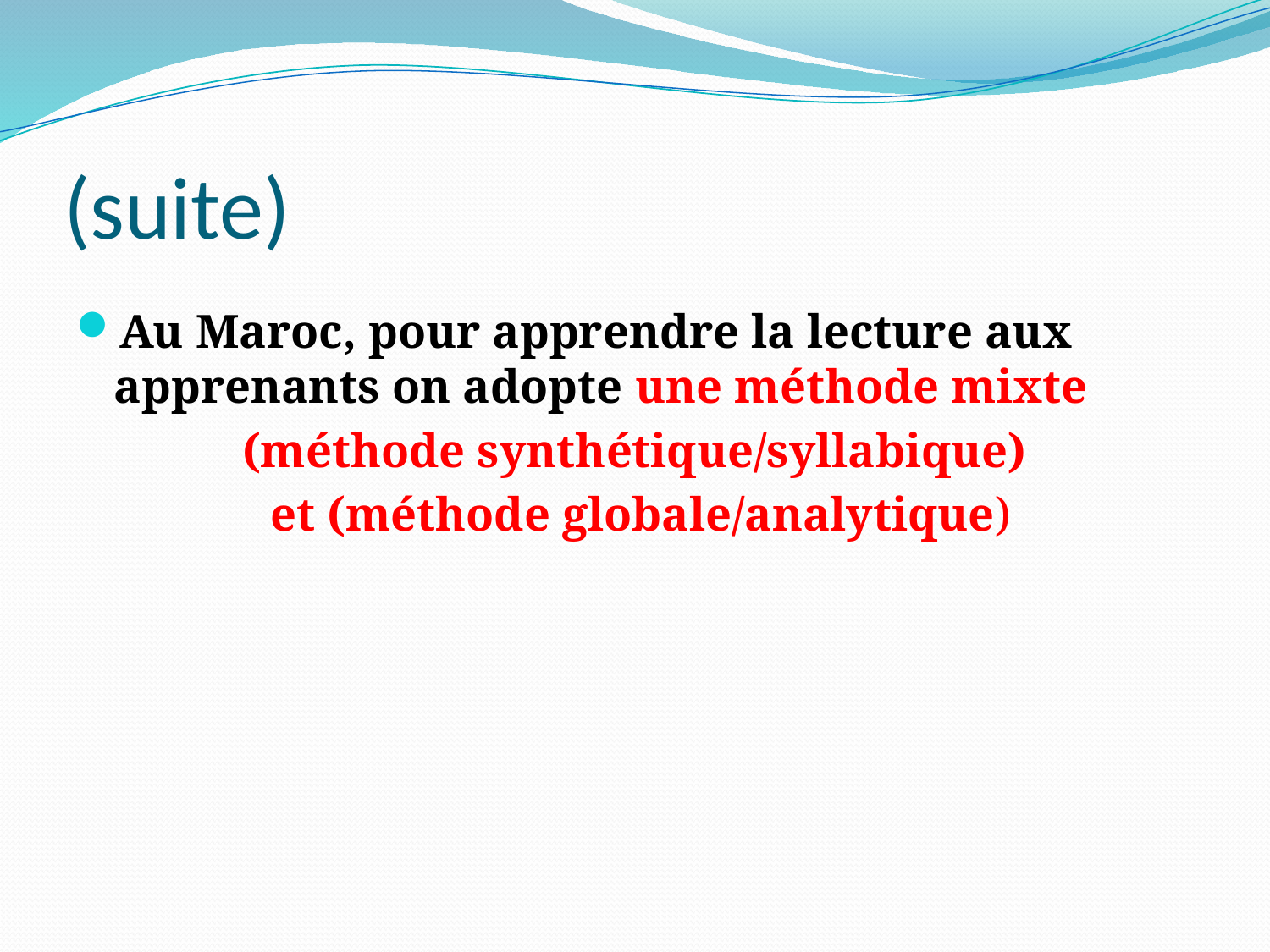

# (suite)
Au Maroc, pour apprendre la lecture aux apprenants on adopte une méthode mixte
(méthode synthétique/syllabique)
 et (méthode globale/analytique)